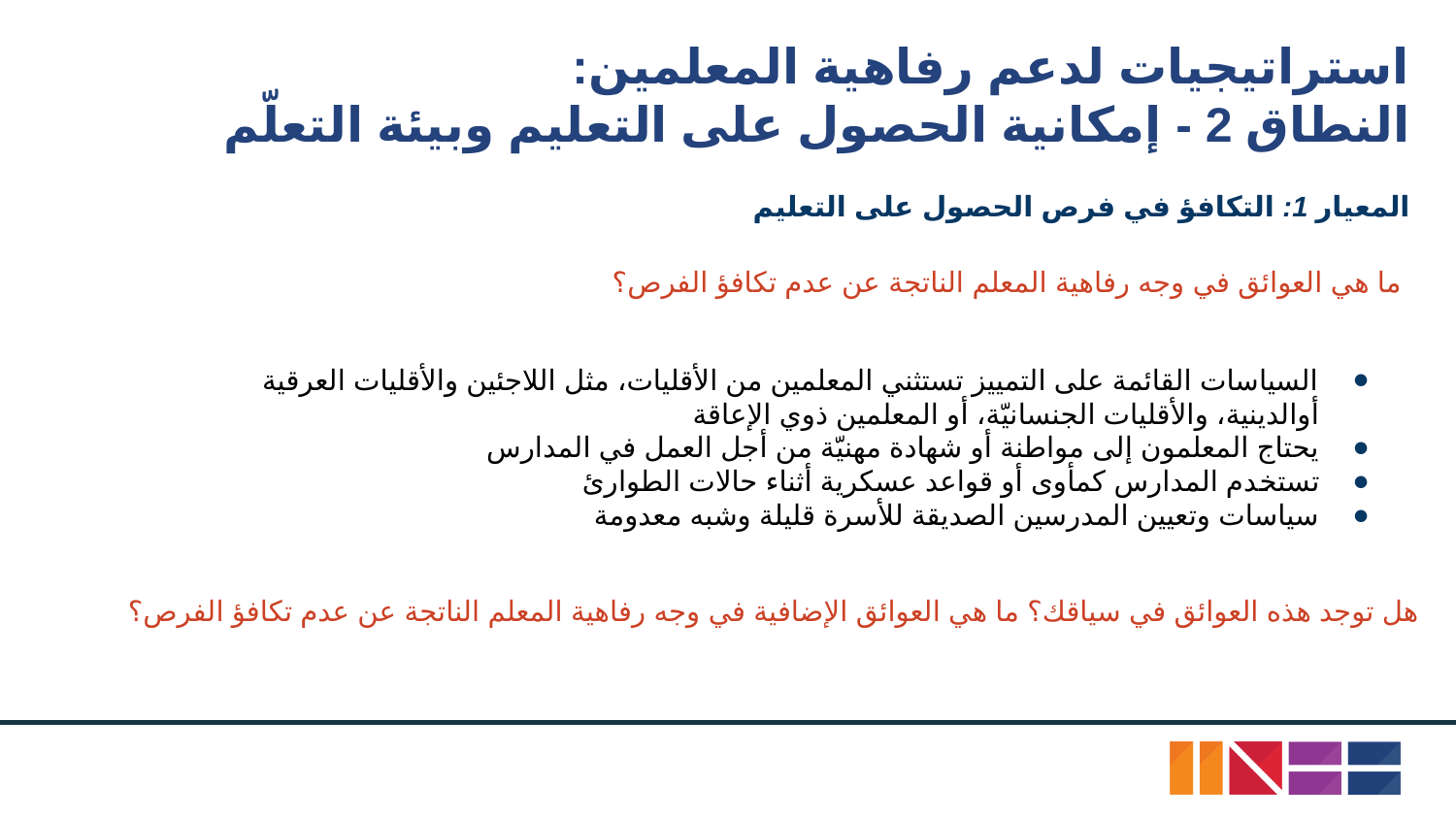

# استراتيجيات لدعم رفاهية المعلمين:
النطاق 2 - إمكانية الحصول على التعليم وبيئة التعلّم

المعيار 1: التكافؤ في فرص الحصول على التعليم

ما هي العوائق في وجه رفاهية المعلم الناتجة عن عدم تكافؤ الفرص؟
السياسات القائمة على التمييز تستثني المعلمين من الأقليات، مثل اللاجئين والأقليات العرقية أوالدينية، والأقليات الجنسانيّة، أو المعلمين ذوي الإعاقة
يحتاج المعلمون إلى مواطنة أو شهادة مهنيّة من أجل العمل في المدارس
تستخدم المدارس كمأوى أو قواعد عسكرية أثناء حالات الطوارئ
سياسات وتعيين المدرسين الصديقة للأسرة قليلة وشبه معدومة
المصدر: اوكسفام
هل توجد هذه العوائق في سياقك؟ ما هي العوائق الإضافية في وجه رفاهية المعلم الناتجة عن عدم تكافؤ الفرص؟